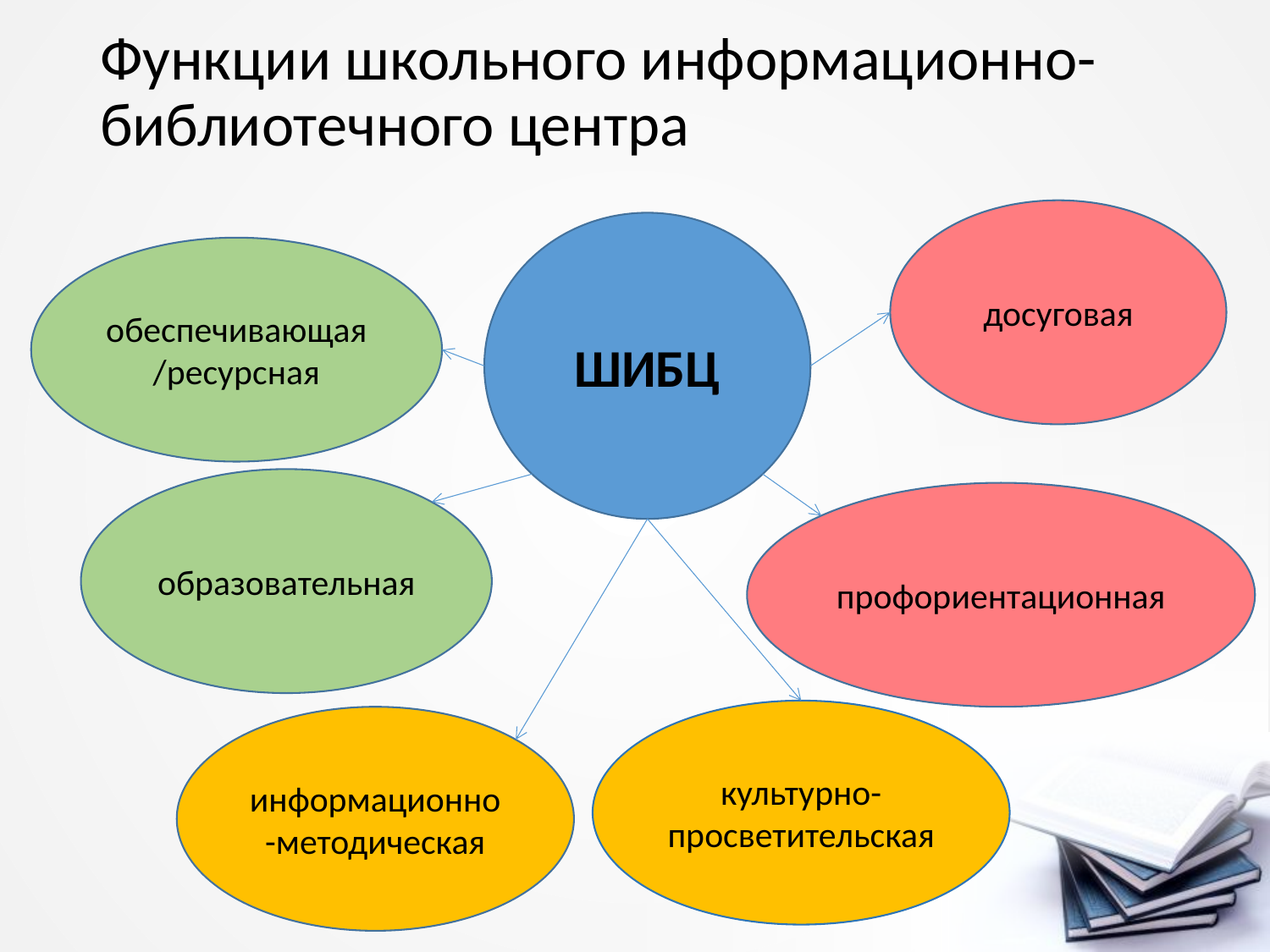

# Функции школьного информационно-библиотечного центра
досуговая
ШИБЦ
обеспечивающая /ресурсная
образовательная
профориентационная
культурно-просветительская
информационно-методическая